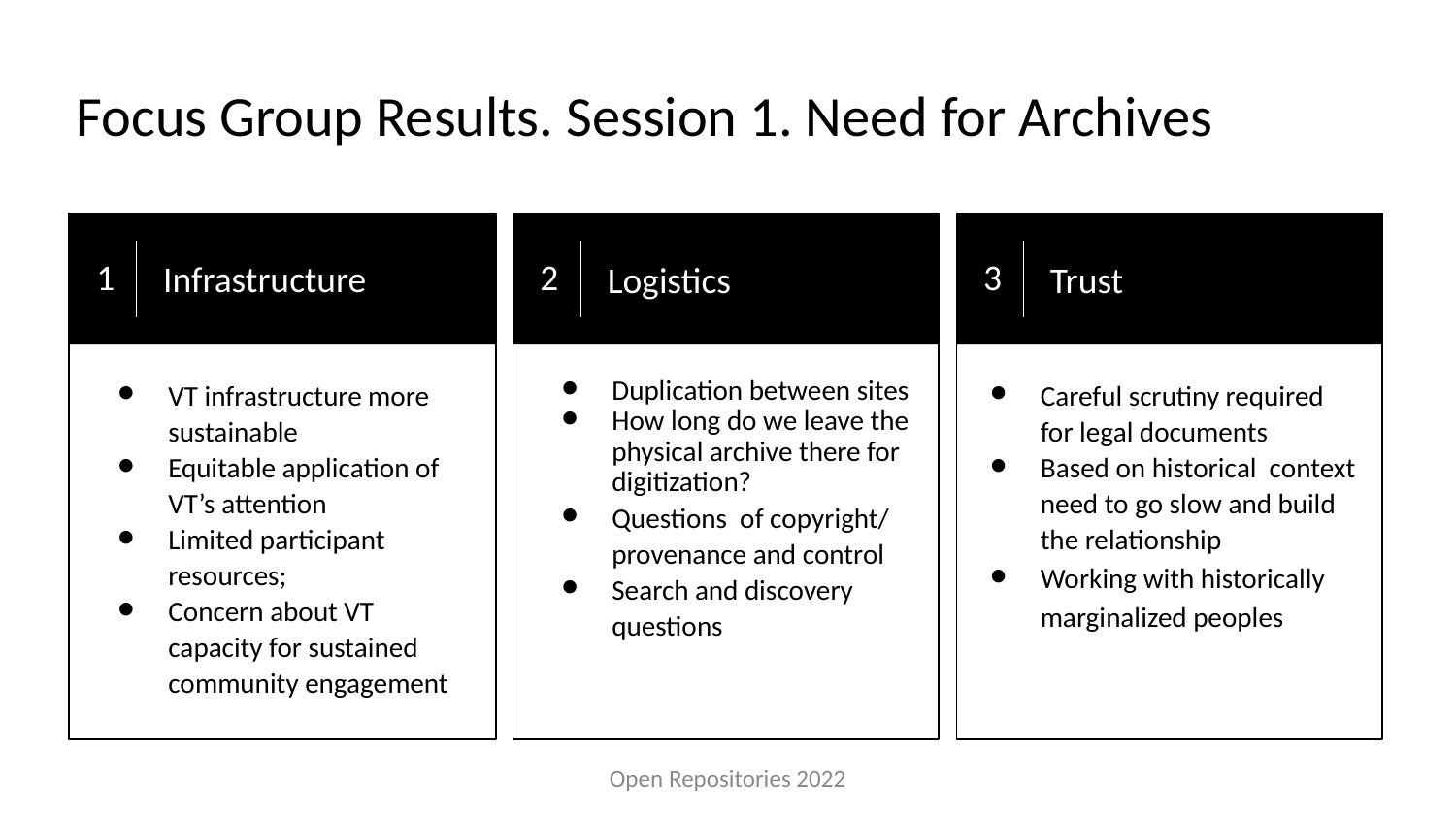

Focus Group Results. Session 1. Need for Archives
1
Infrastructure
2
3

Logistics

Trust
VT infrastructure more sustainable
Equitable application of VT’s attention
Limited participant  resources;
Concern about VT capacity for sustained community engagement
Duplication between sites
How long do we leave the physical archive there for digitization?
Questions  of copyright/ provenance and control
Search and discovery questions

Careful scrutiny required for legal documents
Based on historical  context need to go slow and build the relationship
Working with historically marginalized peoples